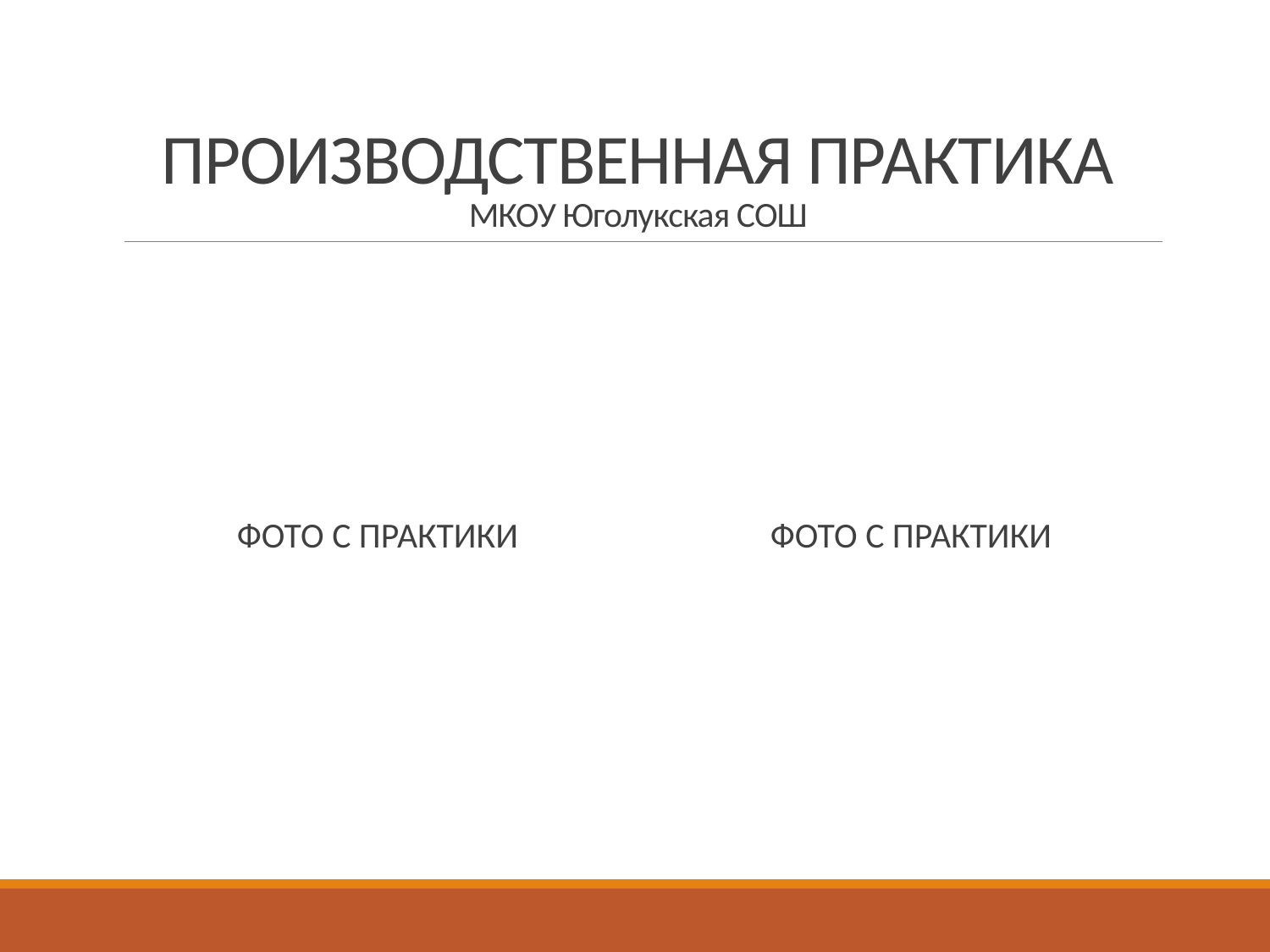

# ПРОИЗВОДСТВЕННАЯ ПРАКТИКА МКОУ Юголукская СОШ

ФОТО С ПРАКТИКИ

ФОТО С ПРАКТИКИ